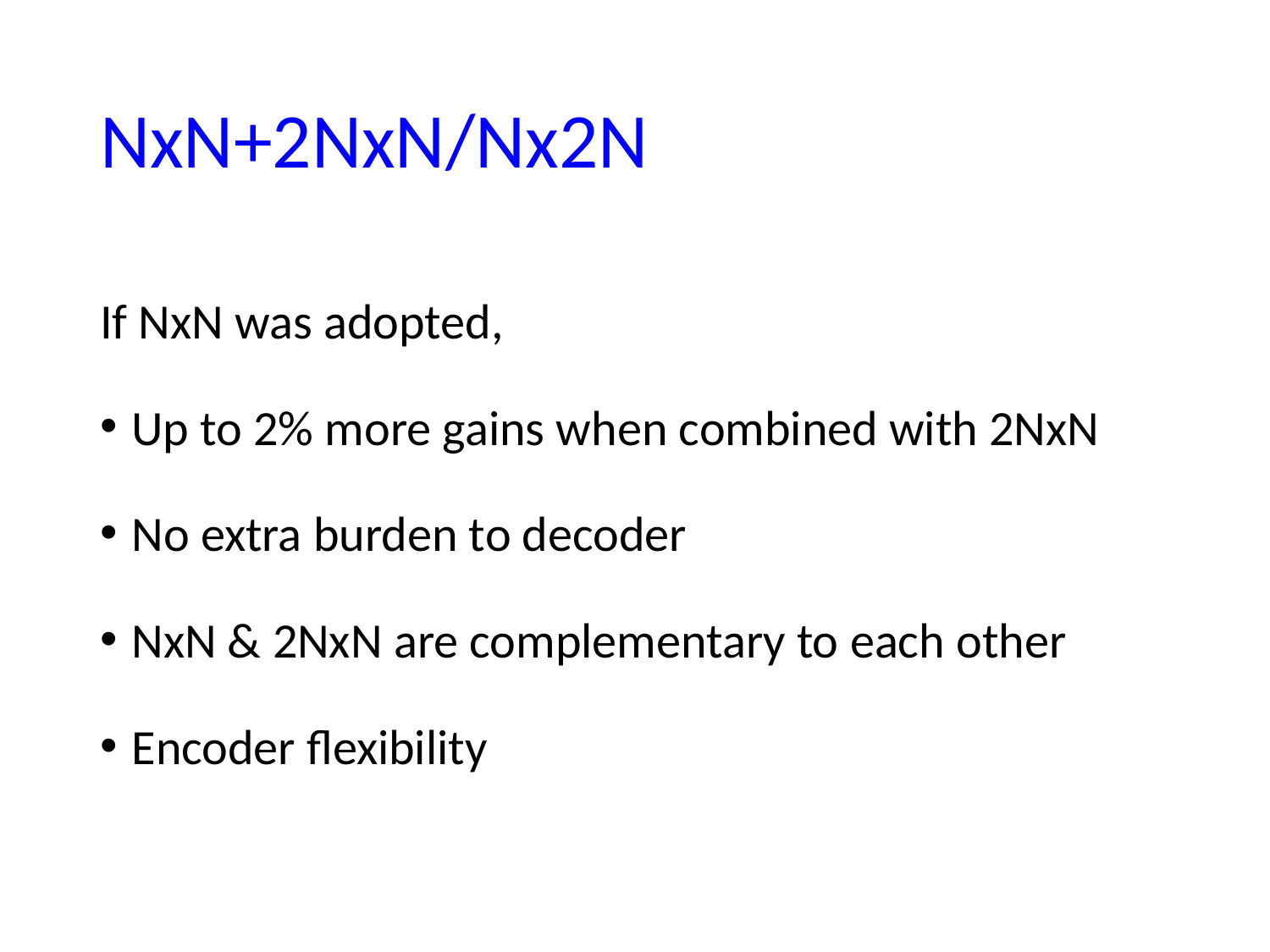

# NxN+2NxN/Nx2N
If NxN was adopted,
Up to 2% more gains when combined with 2NxN
No extra burden to decoder
NxN & 2NxN are complementary to each other
Encoder flexibility